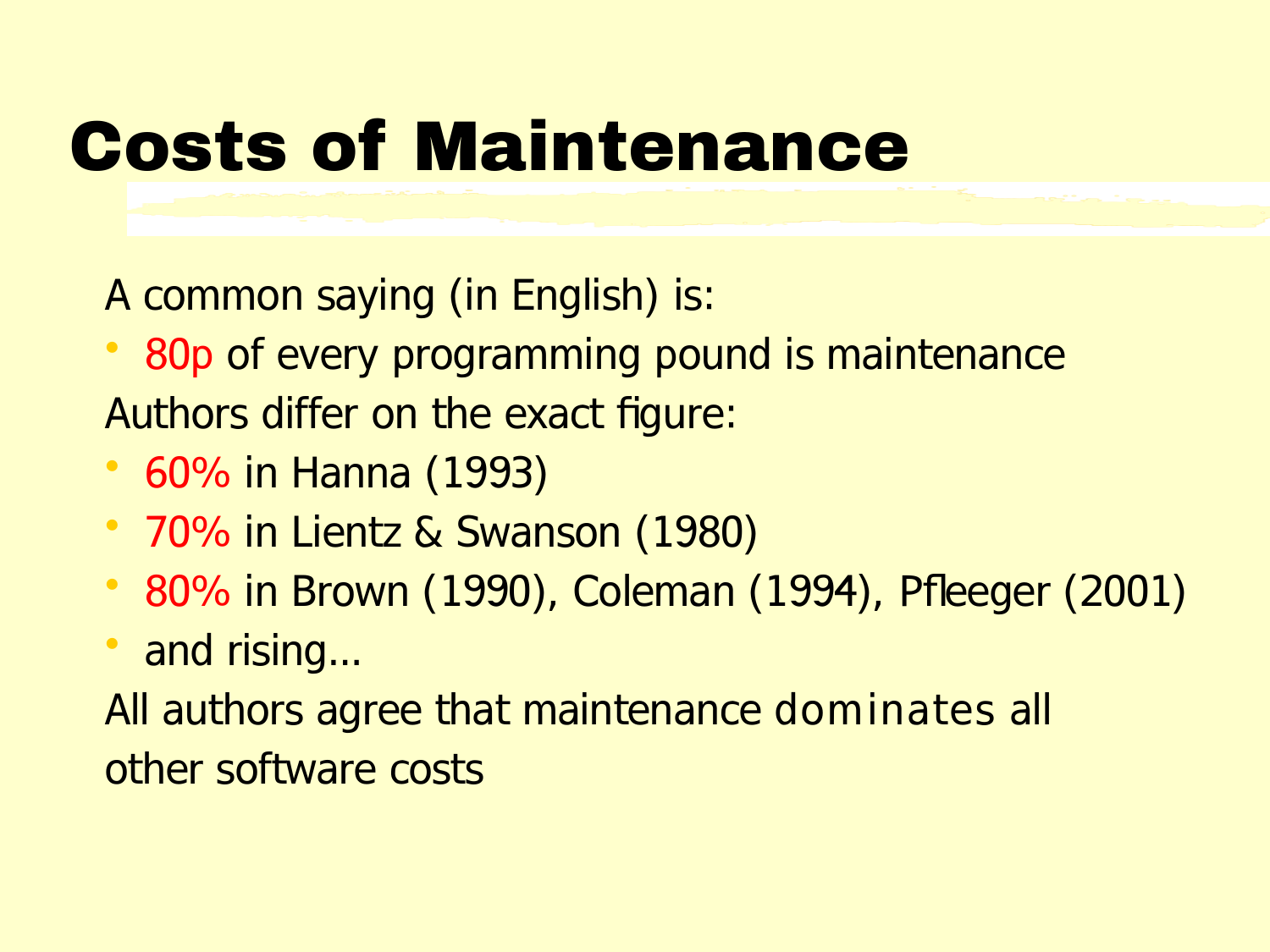

# Costs of Maintenance
A common saying (in English) is:
80p of every programming pound is maintenance
Authors differ on the exact figure:
60% in Hanna (1993)
70% in Lientz & Swanson (1980)
80% in Brown (1990), Coleman (1994), Pfleeger (2001)
and rising…
All authors agree that maintenance dominates all
other software costs